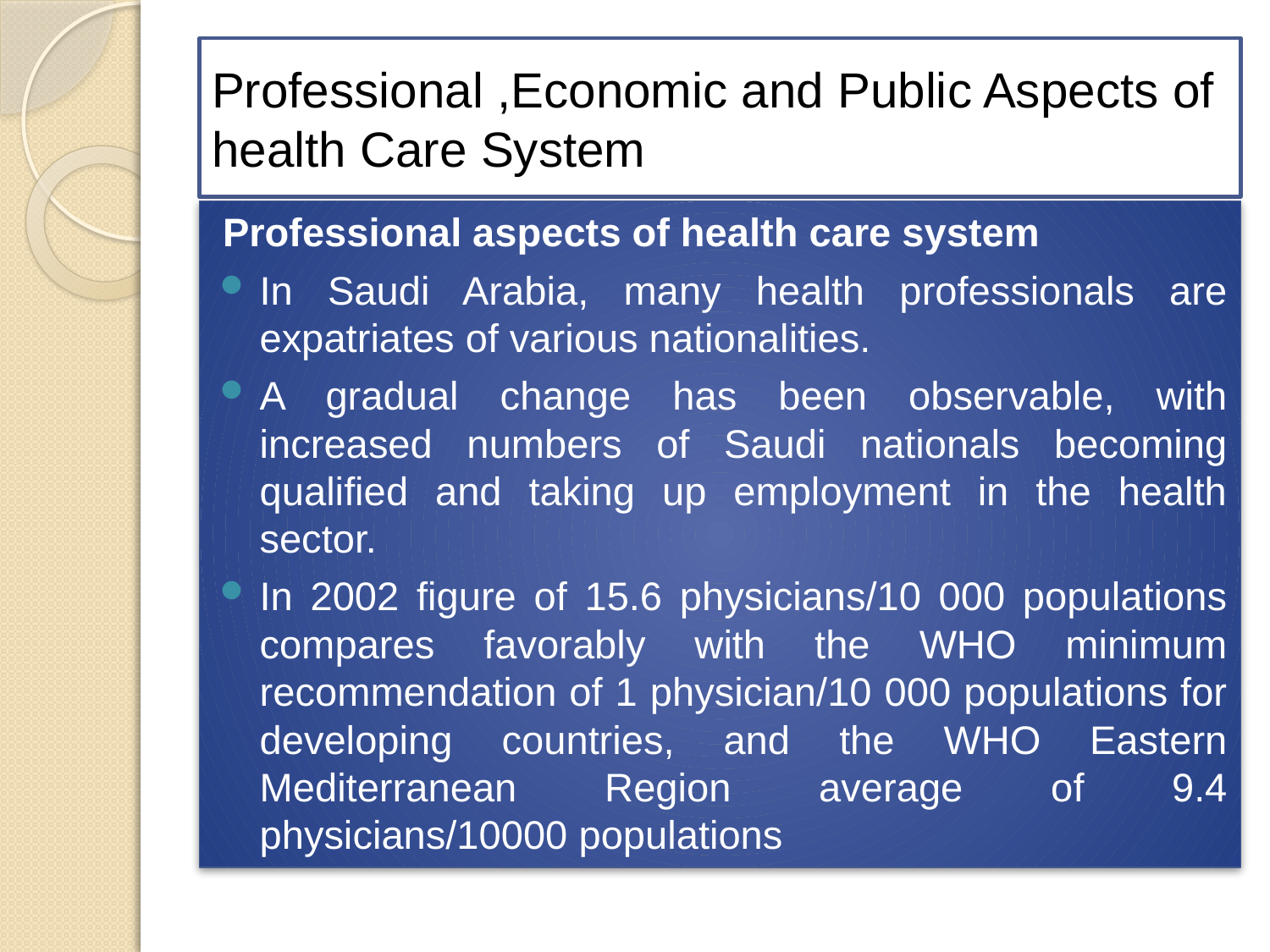

# Professional ,Economic and Public Aspects of health Care System
Professional aspects of health care system
In Saudi Arabia, many health professionals are expatriates of various nationalities.
A gradual change has been observable, with increased numbers of Saudi nationals becoming qualified and taking up employment in the health sector.
In 2002 figure of 15.6 physicians/10 000 populations compares favorably with the WHO minimum recommendation of 1 physician/10 000 populations for developing countries, and the WHO Eastern Mediterranean Region average of 9.4 physicians/10000 populations